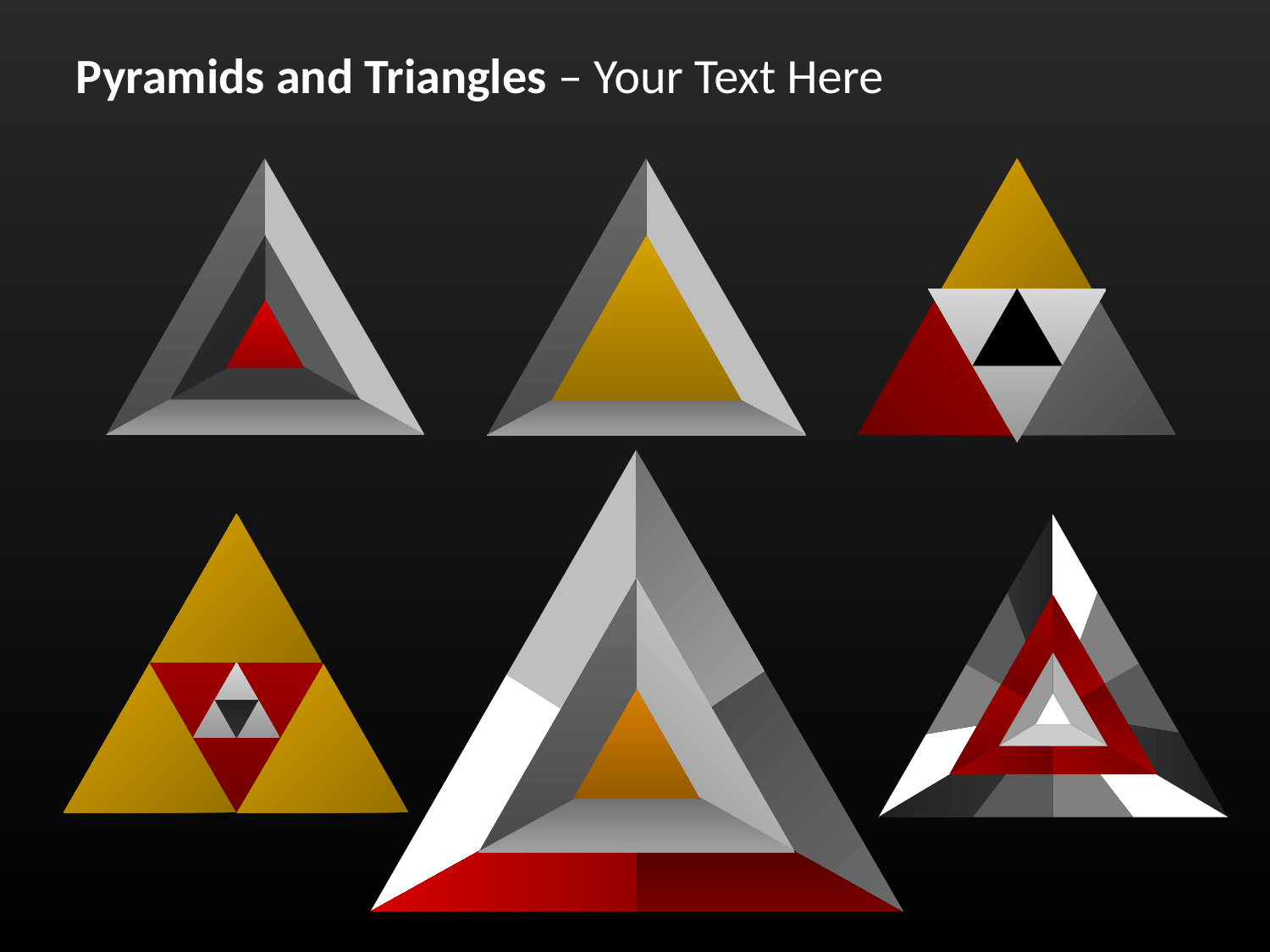

Pyramids and Triangles – Your Text Here